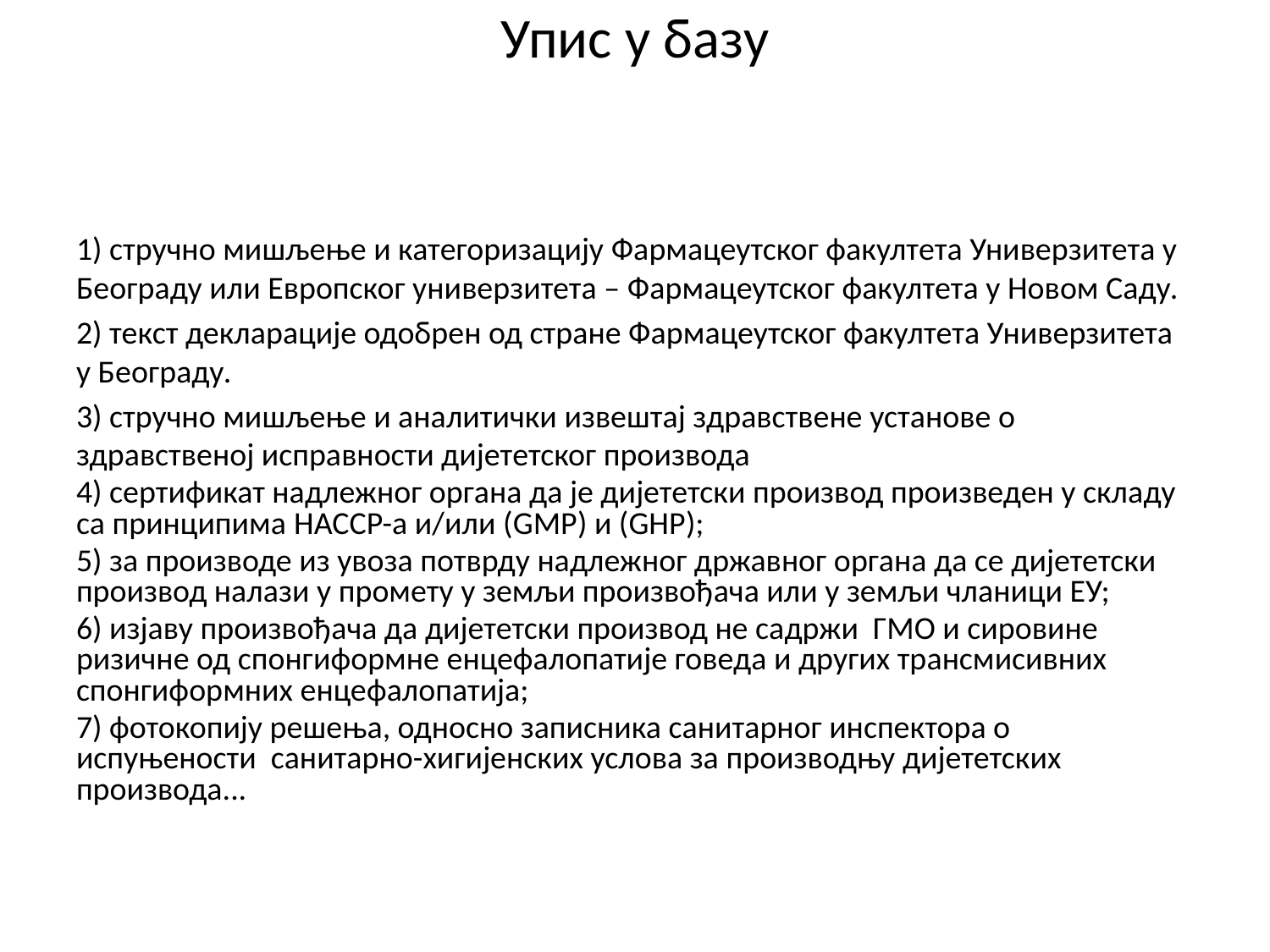

# Упис у базу
1) стручно мишљење и категоризацију Фармацеутског факултета Универзитета у Београду или Европског универзитета – Фармацеутског факултета у Новом Саду.
2) текст декларације одобрен од стране Фармацеутског факултета Универзитета у Београду.
3) стручно мишљење и аналитички извештај здравствене установе о здравственој исправности дијететског производа
4) сертификат надлежног органа да је дијететски производ произведен у складу са принципима HACCP-a и/или (GMP) и (GHP);
5) за производе из увоза потврду надлежног државног органа да се дијететски производ налази у промету у земљи произвођача или у земљи чланици ЕУ;
6) изјаву произвођача да дијететски производ не садржи  ГМО и сировине ризичне од спонгиформне енцефалопатије говеда и других трансмисивних спонгиформних енцефалопатија;
7) фотокопију решења, односно записника санитарног инспектора о испуњености  санитарно-хигијенских услова за производњу дијететских производа...